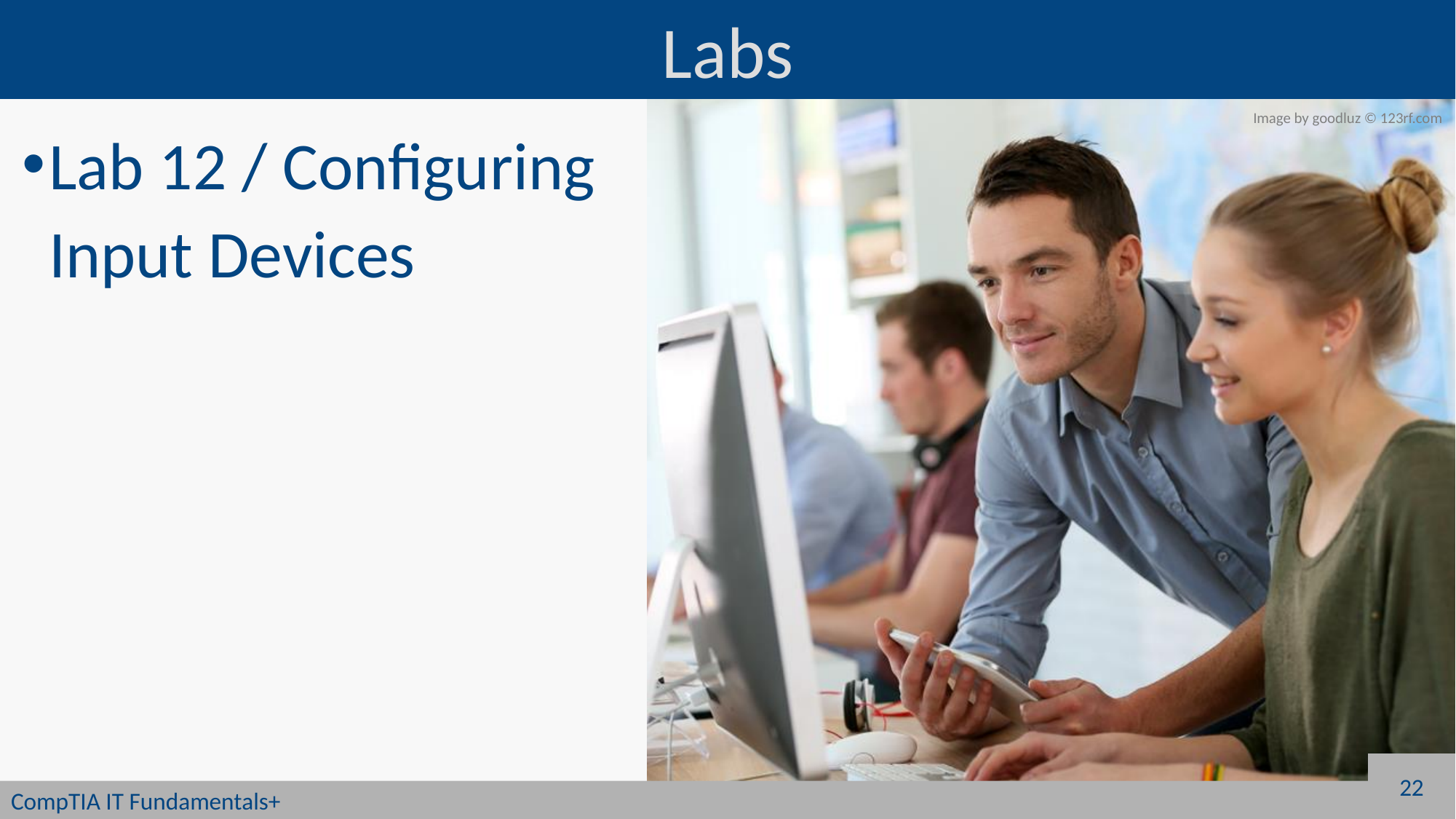

Lab 12 / Configuring Input Devices
22
CompTIA IT Fundamentals+